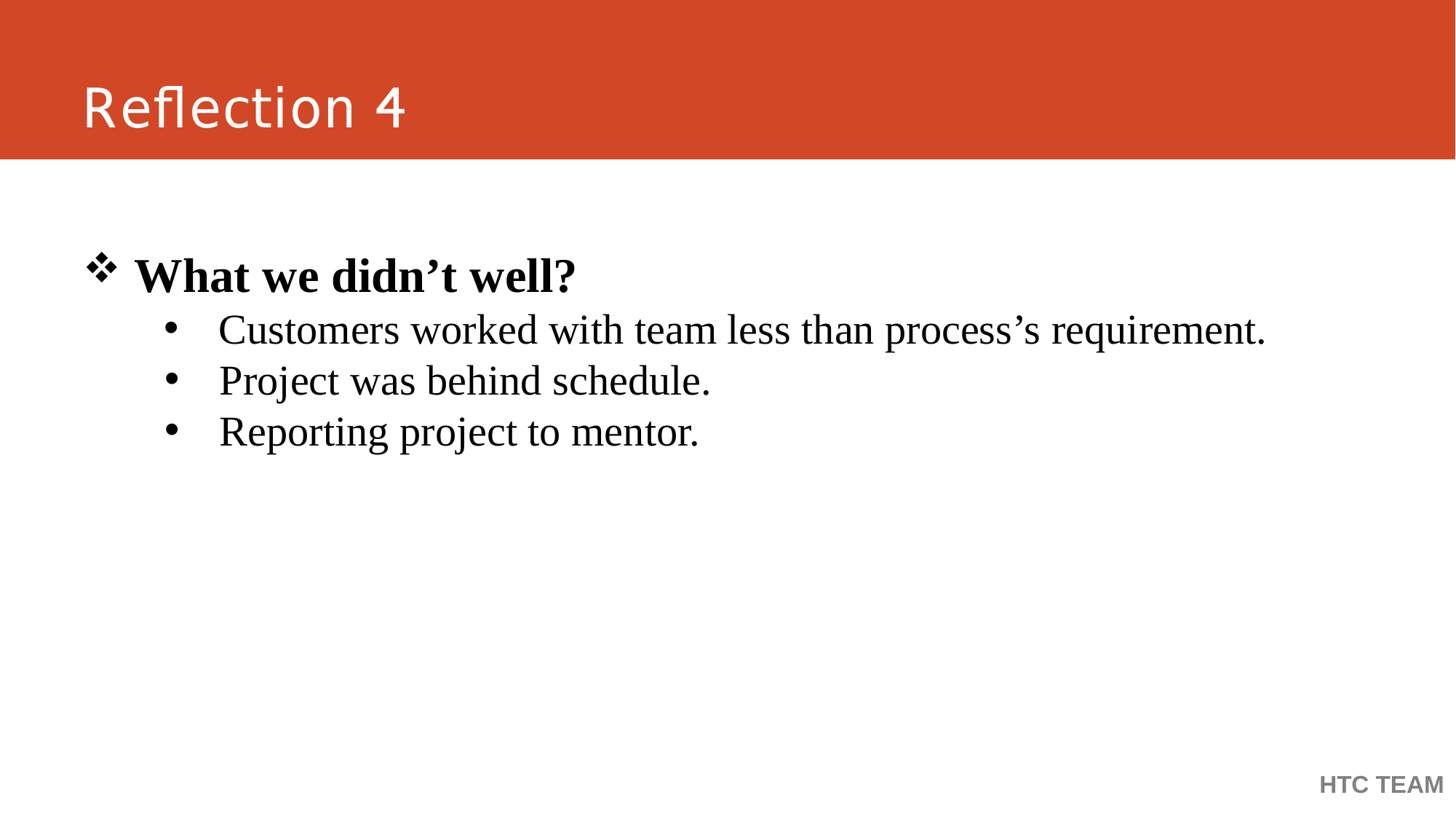

# Reflection 4
 What we didn’t well?
Customers worked with team less than process’s requirement.
Project was behind schedule.
Reporting project to mentor.
HTC TEAM